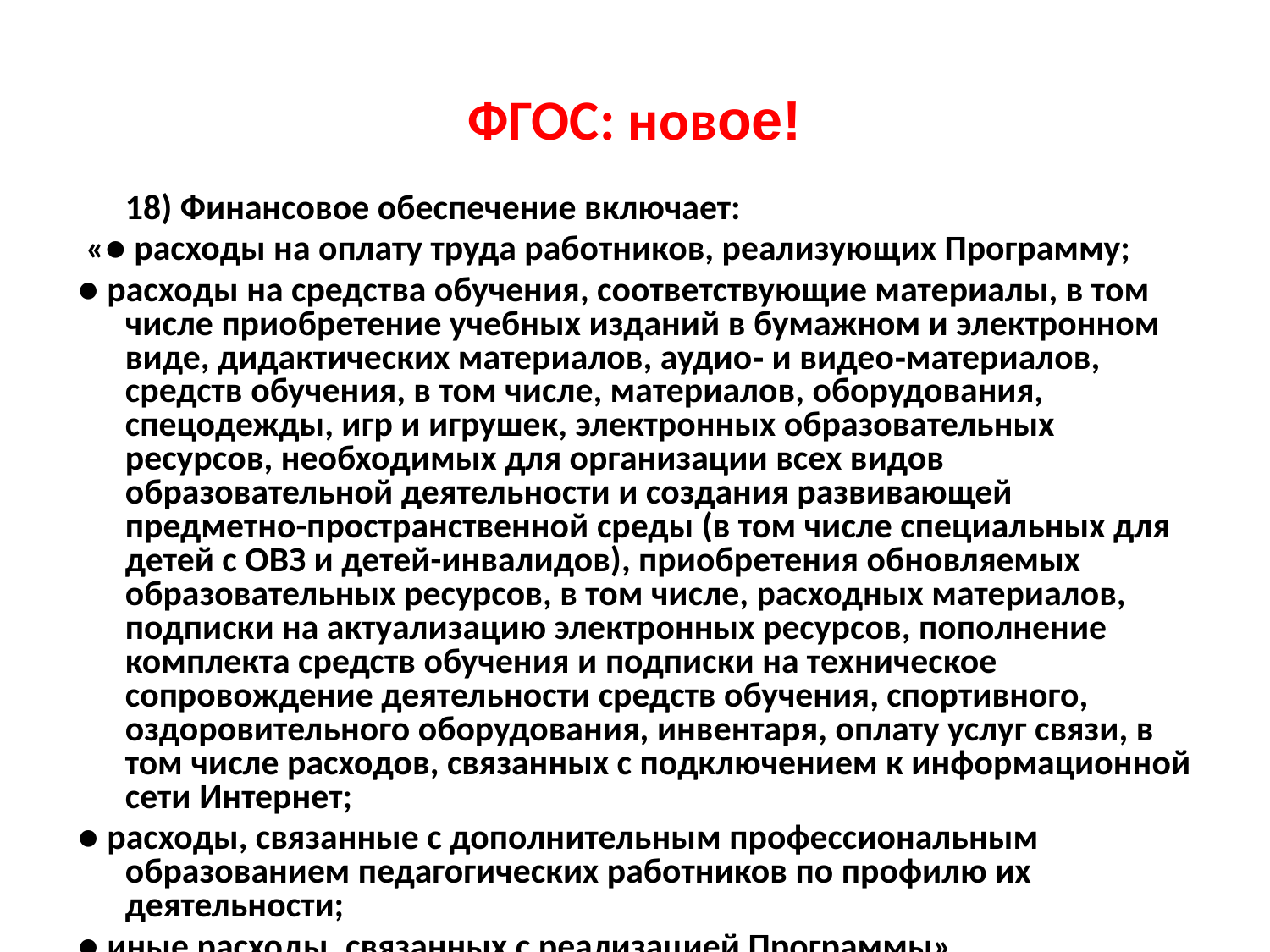

# ФГОС: новое!
	18) Финансовое обеспечение включает:
 «● расходы на оплату труда работников, реализующих Программу;
● расходы на средства обучения, соответствующие материалы, в том числе приобретение учебных изданий в бумажном и электронном виде, дидактических материалов, аудио‑ и видео‑материалов, средств обучения, в том числе, материалов, оборудования, спецодежды, игр и игрушек, электронных образовательных ресурсов, необходимых для организации всех видов образовательной деятельности и создания развивающей предметно-пространственной среды (в том числе специальных для детей с ОВЗ и детей-инвалидов), приобретения обновляемых образовательных ресурсов, в том числе, расходных материалов, подписки на актуализацию электронных ресурсов, пополнение комплекта средств обучения и подписки на техническое сопровождение деятельности средств обучения, спортивного, оздоровительного оборудования, инвентаря, оплату услуг связи, в том числе расходов, связанных с подключением к информационной сети Интернет;
● расходы, связанные с дополнительным профессиональным образованием педагогических работников по профилю их деятельности;
● иные расходы, связанных с реализацией Программы».